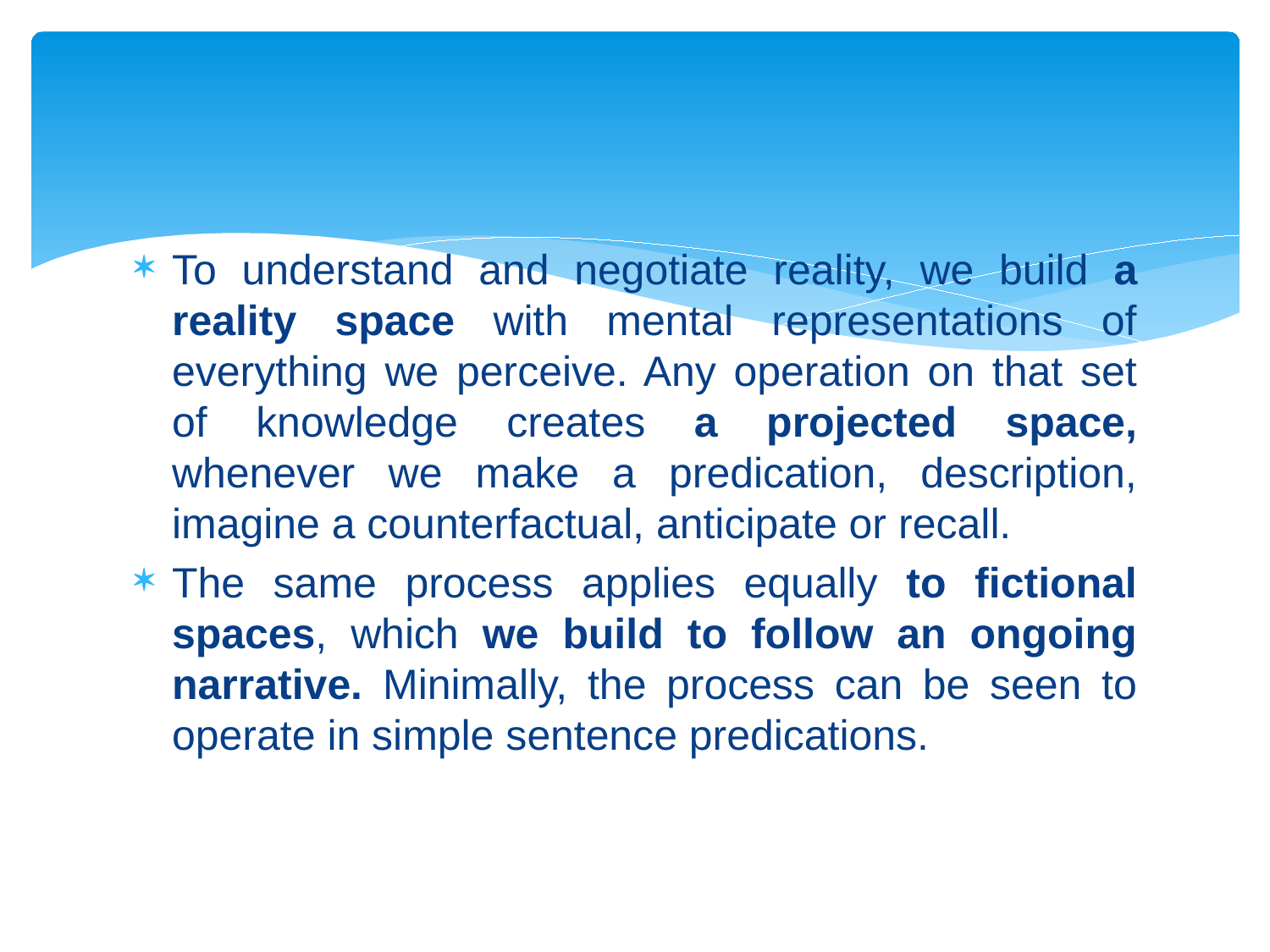

#
To understand and negotiate reality, we build a reality space with mental representations of everything we perceive. Any operation on that set of knowledge creates a projected space, whenever we make a predication, description, imagine a counterfactual, anticipate or recall.
The same process applies equally to fictional spaces, which we build to follow an ongoing narrative. Minimally, the process can be seen to operate in simple sentence predications.